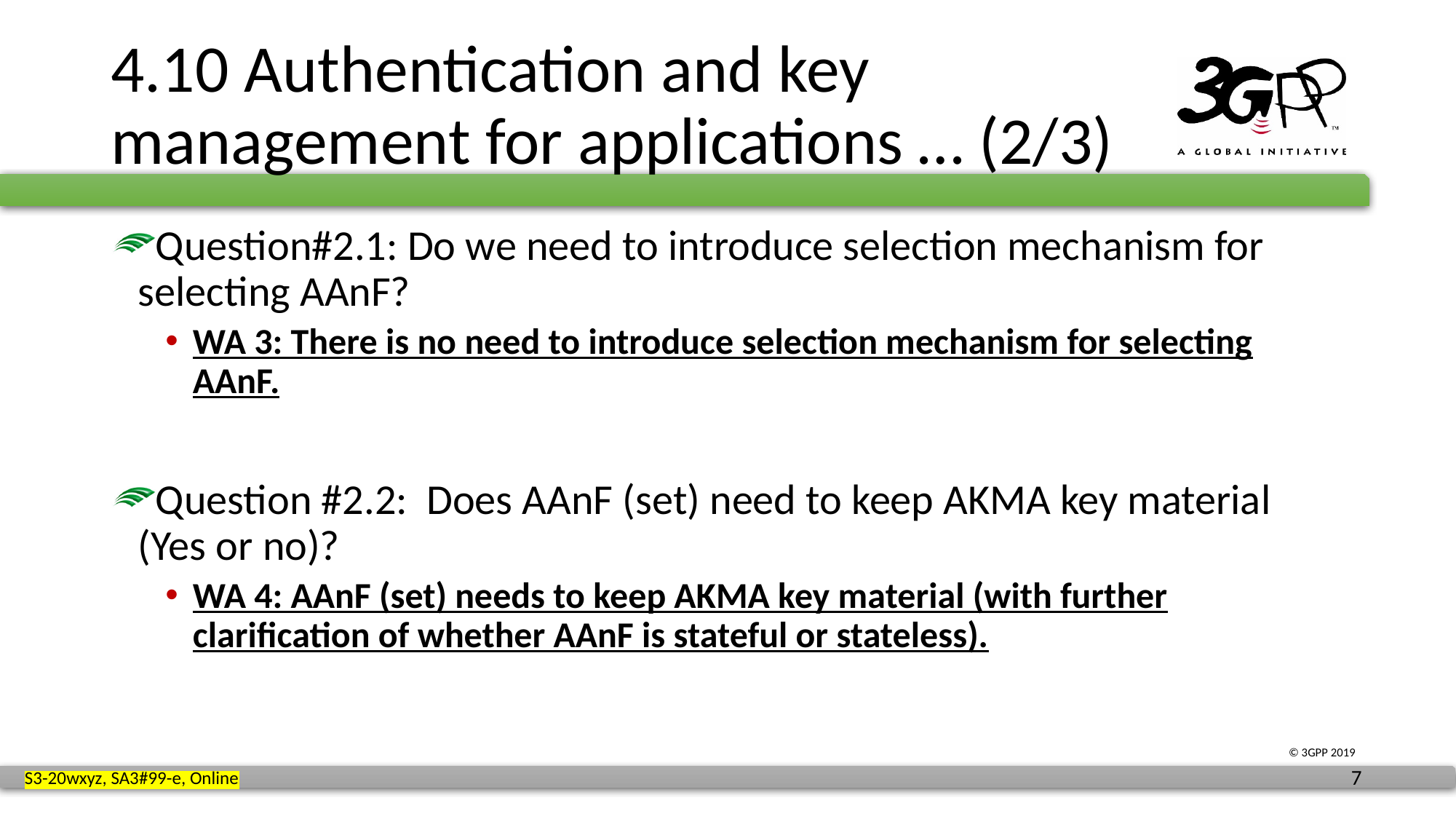

# 4.10 Authentication and key management for applications … (2/3)
Question#2.1: Do we need to introduce selection mechanism for selecting AAnF?
WA 3: There is no need to introduce selection mechanism for selecting AAnF.

Question #2.2:  Does AAnF (set) need to keep AKMA key material (Yes or no)?
WA 4: AAnF (set) needs to keep AKMA key material (with further clarification of whether AAnF is stateful or stateless).